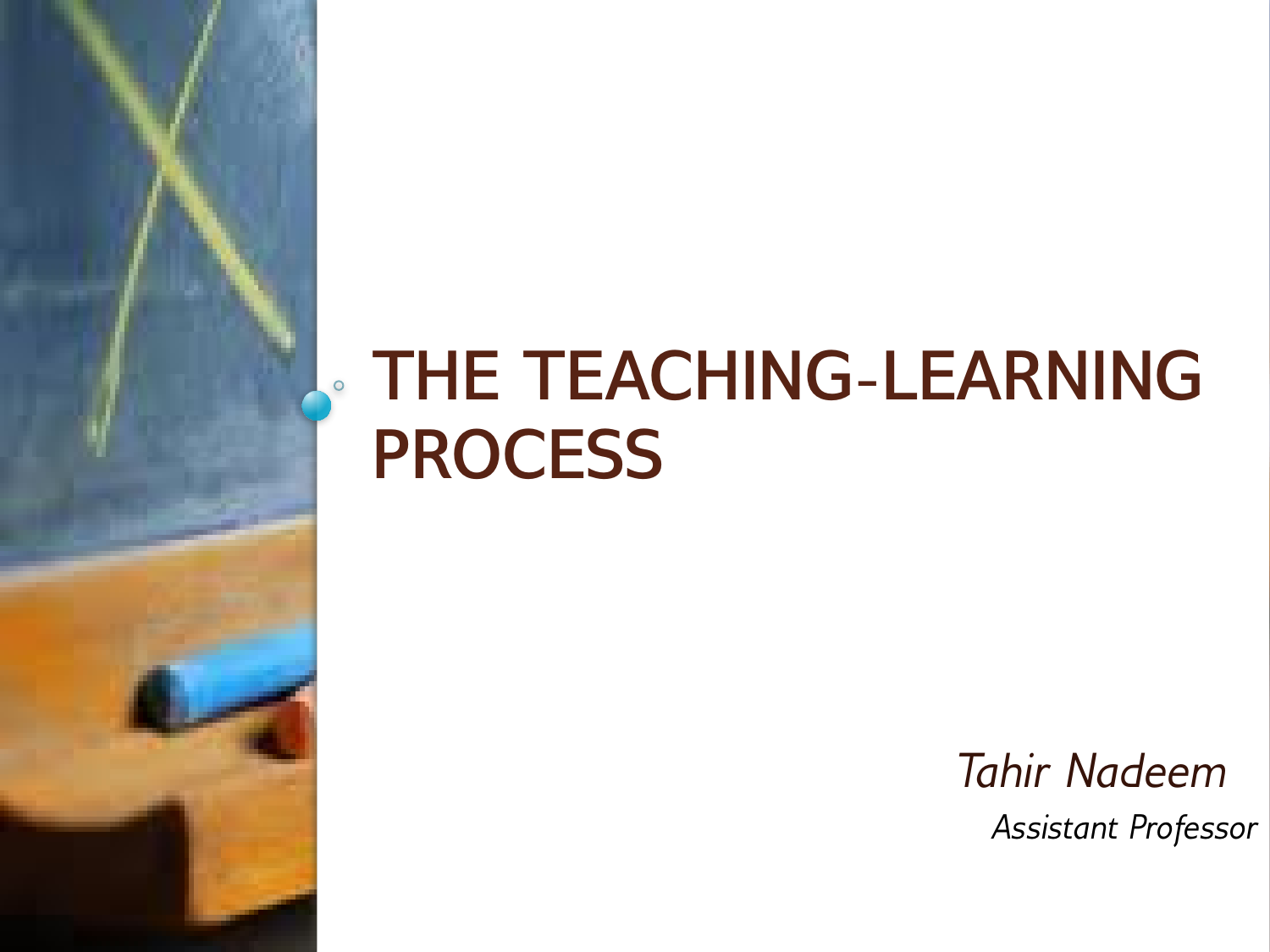

# The Teaching-Learning Process
Tahir Nadeem
Assistant Professor